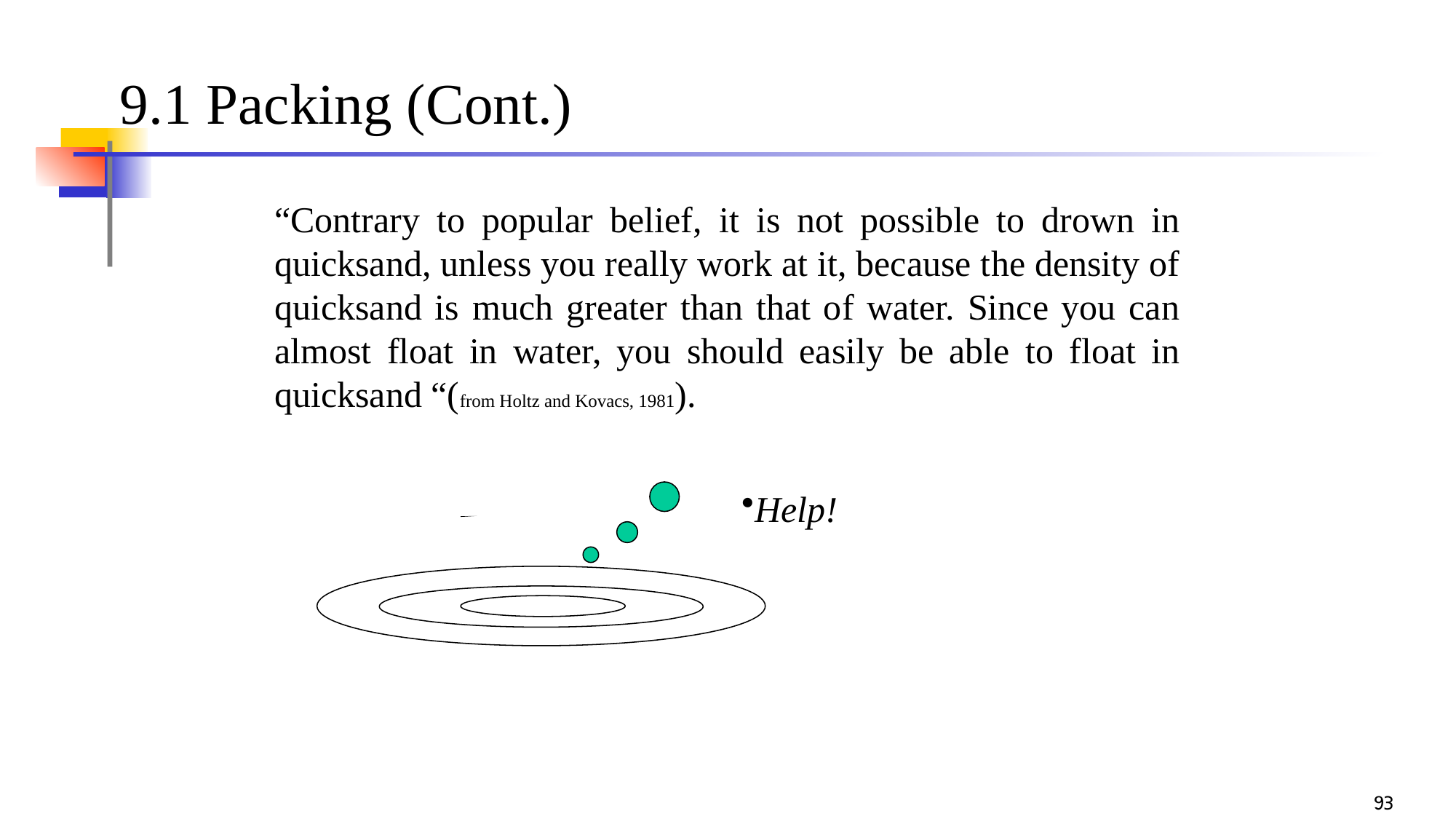

93
# 9.1 Packing (Cont.)
“Contrary to popular belief, it is not possible to drown in quicksand, unless you really work at it, because the density of quicksand is much greater than that of water. Since you can almost float in water, you should easily be able to float in quicksand “(from Holtz and Kovacs, 1981).

Help!